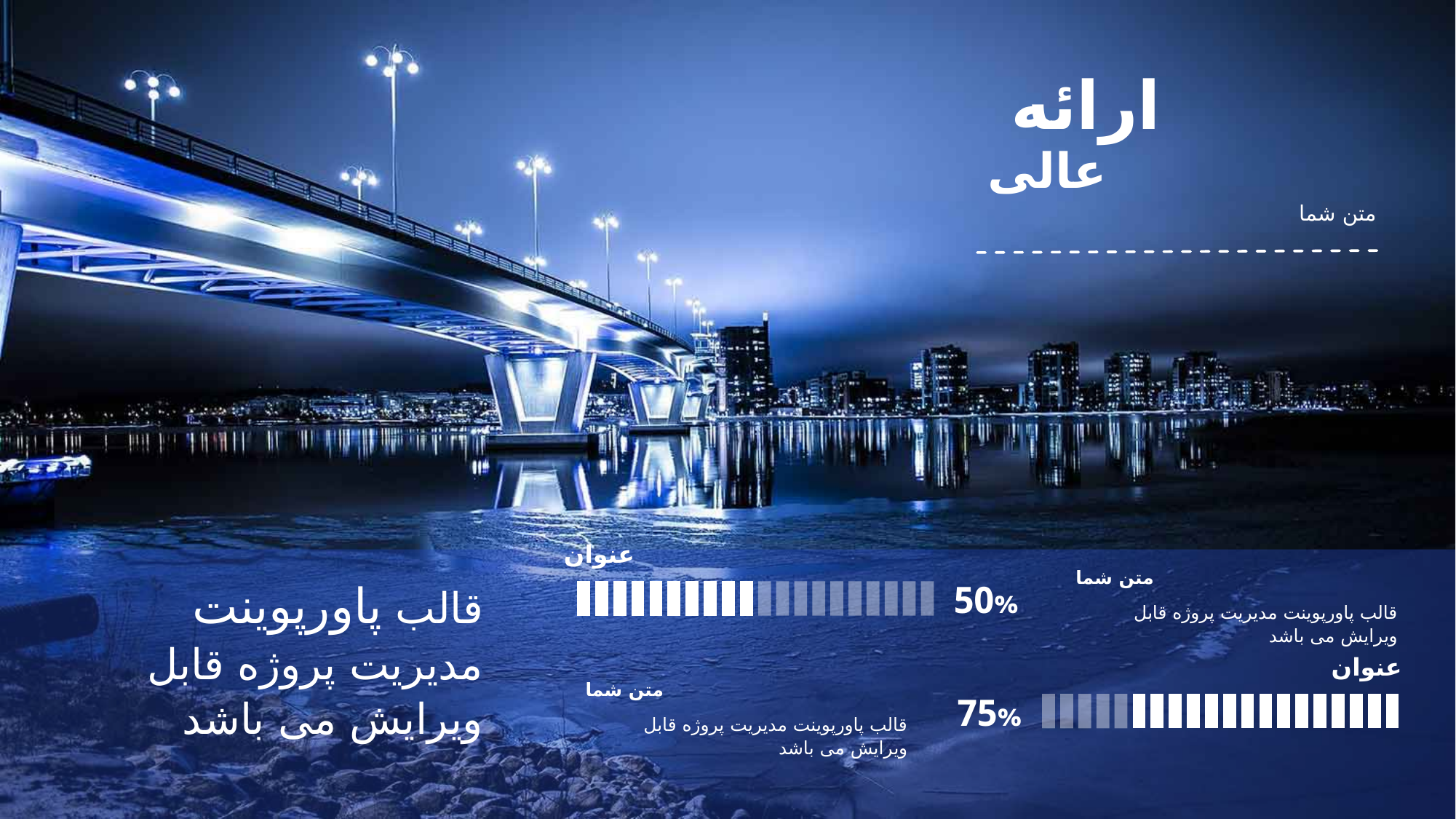

ارائه
عالی
متن شما
عنوان

متن شما

قالب پاورپوینت مدیریت پروژه قابل ویرایش می باشد
50%

قالب پاورپوینت مدیریت پروژه قابل ویرایش می باشد
عنوان
متن شما

قالب پاورپوینت مدیریت پروژه قابل ویرایش می باشد
75%